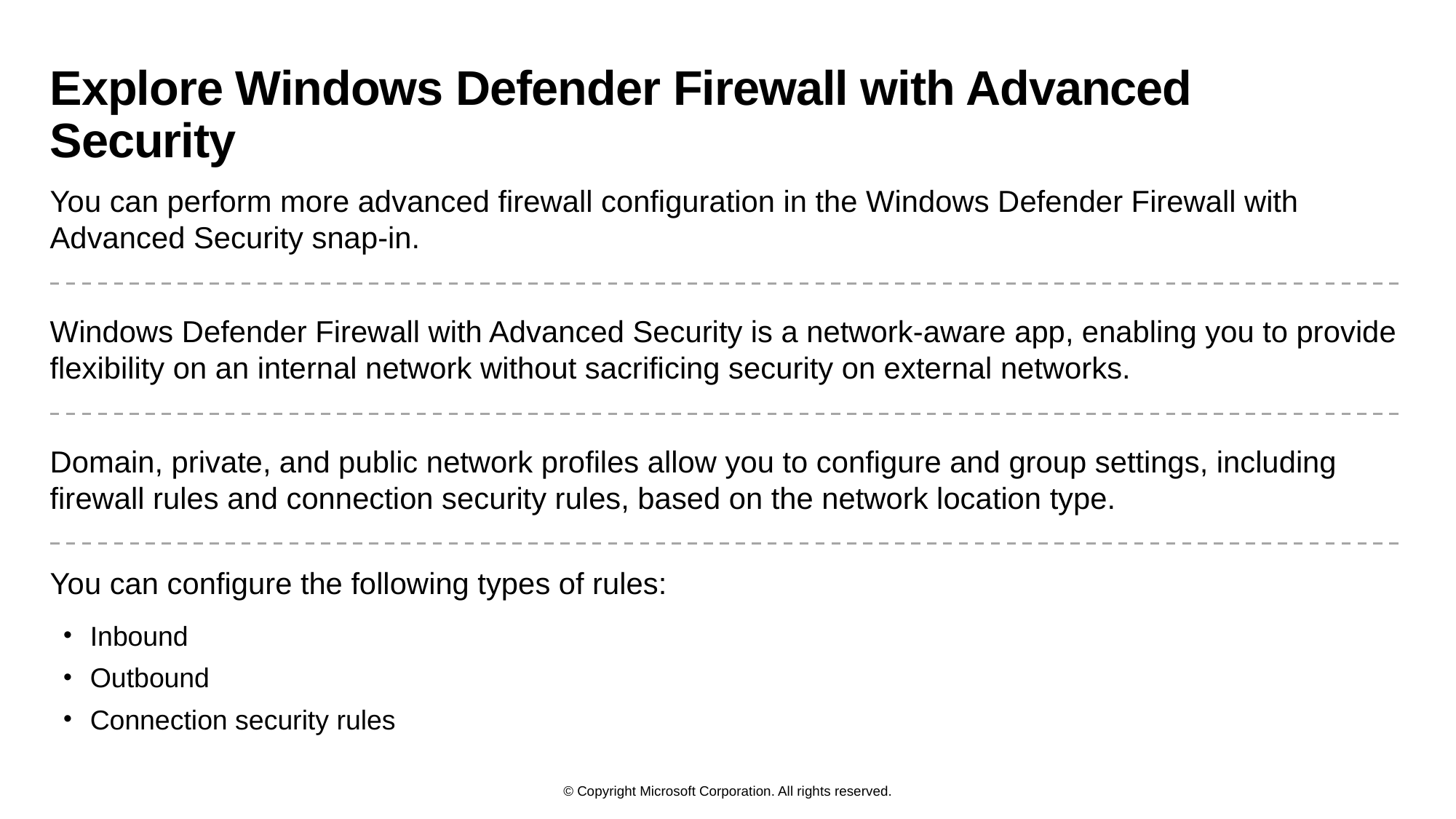

# Explore Windows Defender Firewall with Advanced Security
You can perform more advanced firewall configuration in the Windows Defender Firewall with Advanced Security snap-in.
Windows Defender Firewall with Advanced Security is a network-aware app, enabling you to provide flexibility on an internal network without sacrificing security on external networks.
Domain, private, and public network profiles allow you to configure and group settings, including firewall rules and connection security rules, based on the network location type.
You can configure the following types of rules:
Inbound
Outbound
Connection security rules